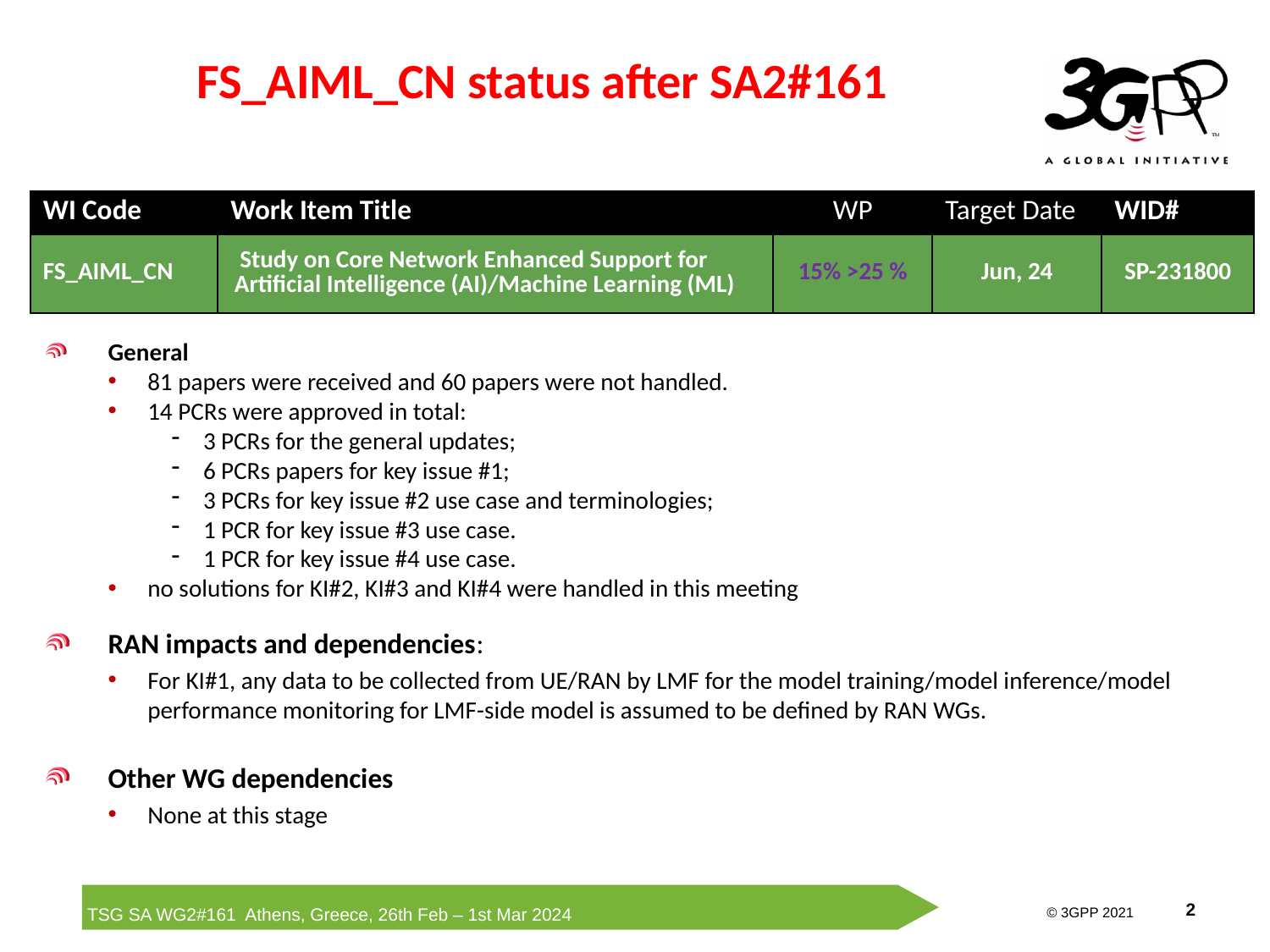

# FS_AIML_CN status after SA2#161
| WI Code | Work Item Title | WP | Target Date | WID# |
| --- | --- | --- | --- | --- |
| FS\_AIML\_CN | Study on Core Network Enhanced Support for Artificial Intelligence (AI)/Machine Learning (ML) | 15% >25 % | Jun, 24 | SP-231800 |
General
81 papers were received and 60 papers were not handled.
14 PCRs were approved in total:
3 PCRs for the general updates;
6 PCRs papers for key issue #1;
3 PCRs for key issue #2 use case and terminologies;
1 PCR for key issue #3 use case.
1 PCR for key issue #4 use case.
no solutions for KI#2, KI#3 and KI#4 were handled in this meeting

RAN impacts and dependencies:
For KI#1, any data to be collected from UE/RAN by LMF for the model training/model inference/model performance monitoring for LMF-side model is assumed to be defined by RAN WGs.

Other WG dependencies
None at this stage